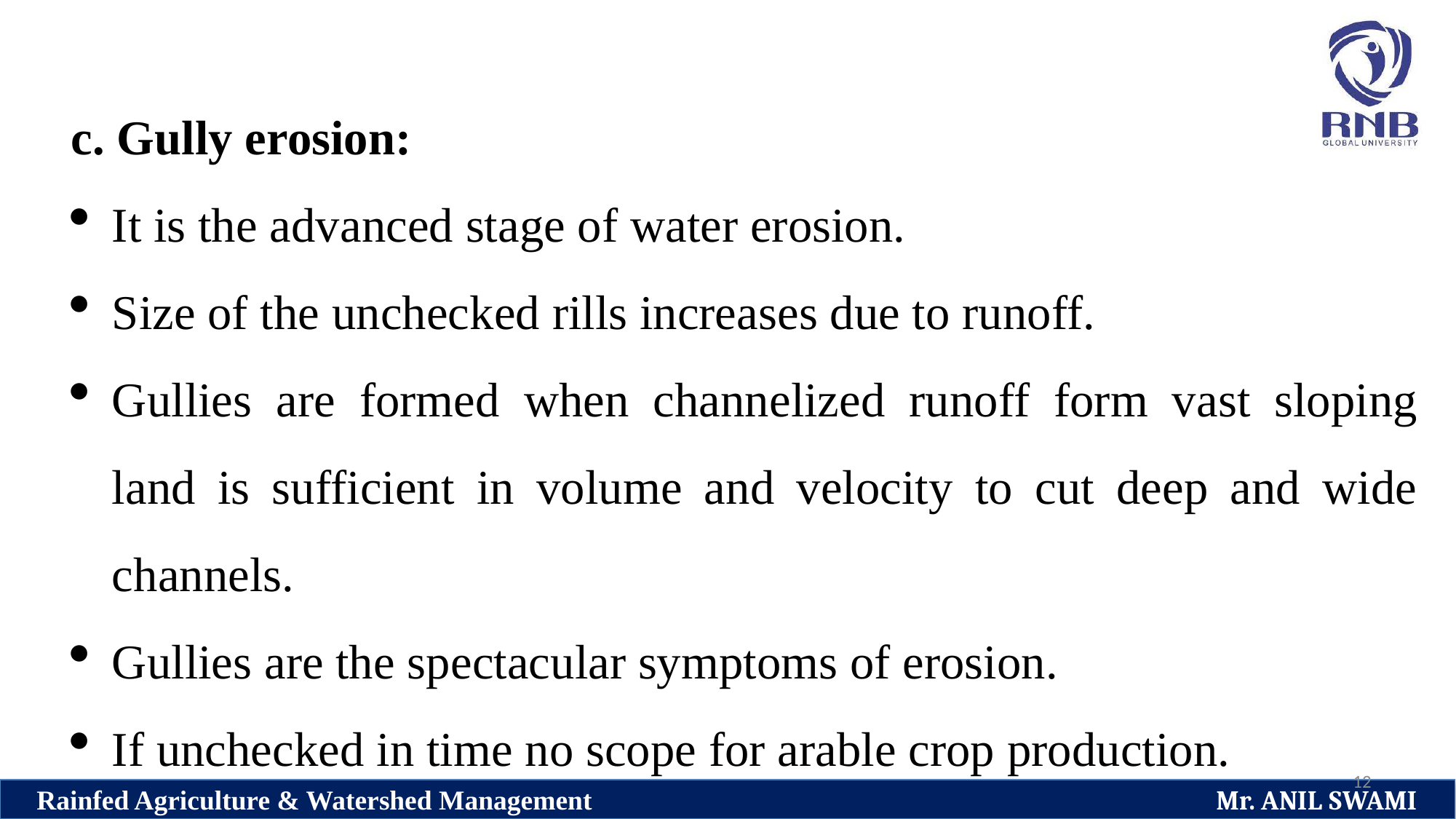

c. Gully erosion:
It is the advanced stage of water erosion.
Size of the unchecked rills increases due to runoff.
Gullies are formed when channelized runoff form vast sloping land is sufficient in volume and velocity to cut deep and wide channels.
Gullies are the spectacular symptoms of erosion.
If unchecked in time no scope for arable crop production.
12